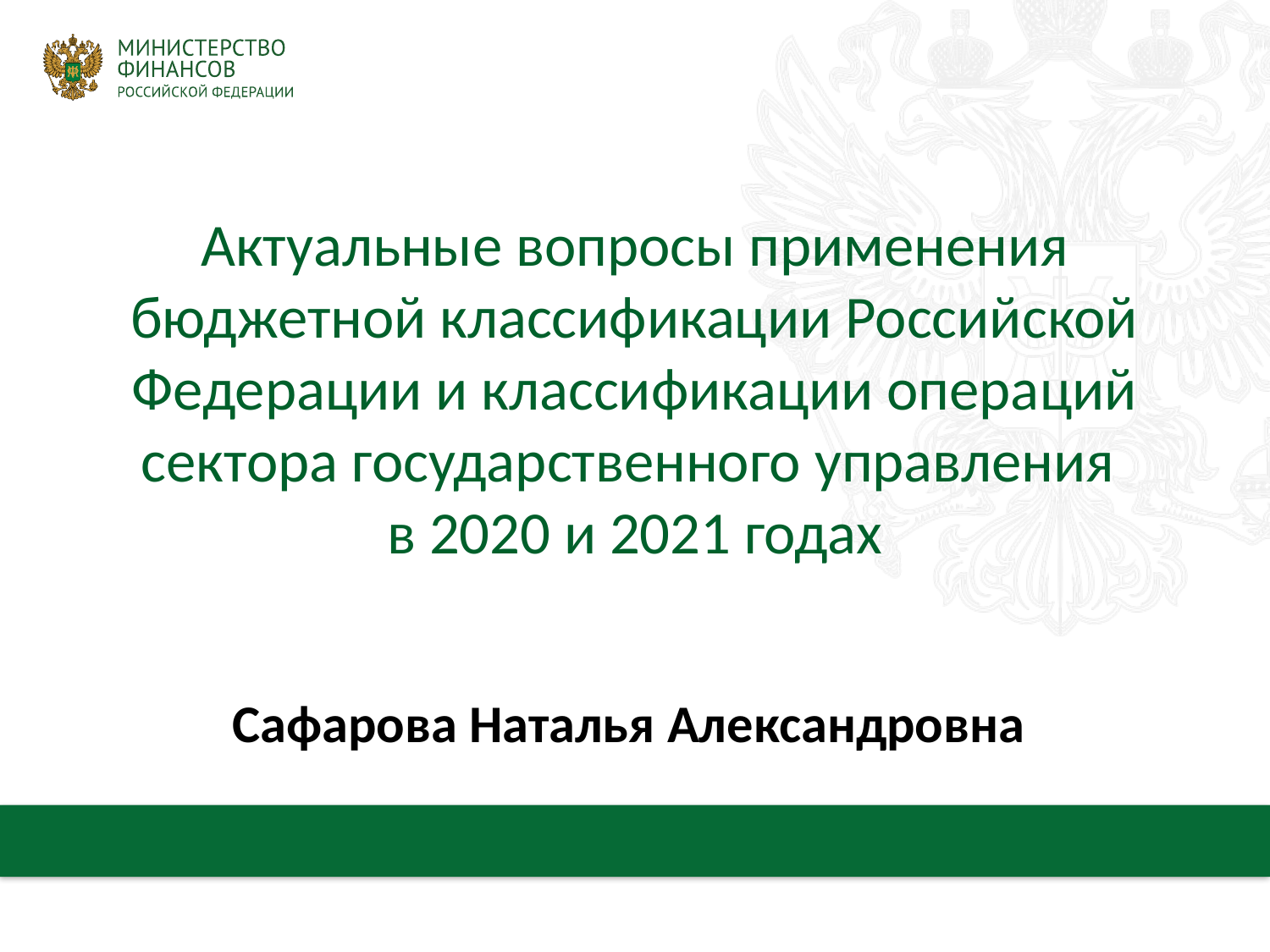

# Актуальные вопросы применения бюджетной классификации Российской Федерации и классификации операций сектора государственного управления в 2020 и 2021 годах
Сафарова Наталья Александровна